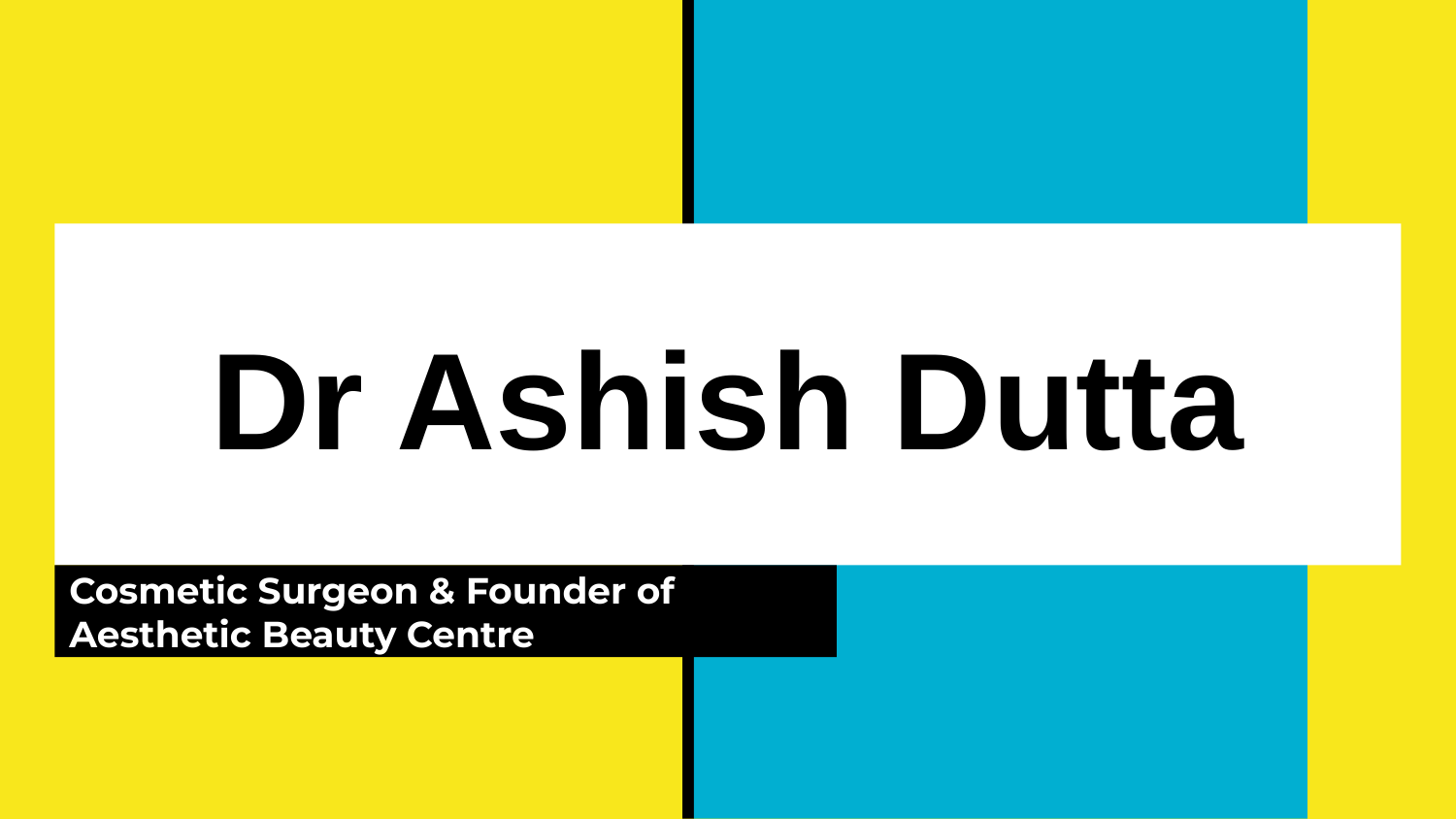

# Dr Ashish Dutta
Cosmetic Surgeon & Founder of Aesthetic Beauty Centre